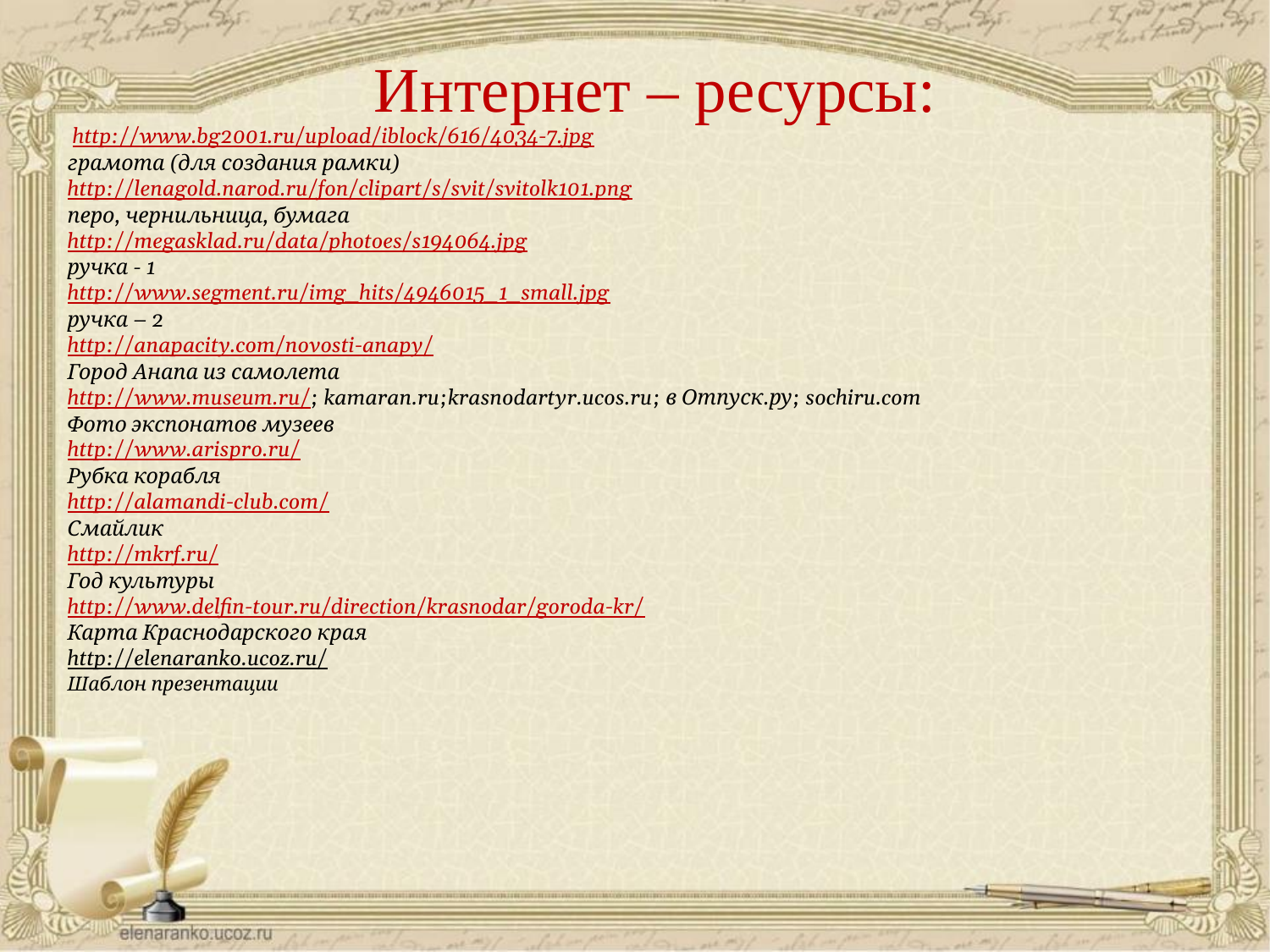

Интернет – ресурсы:
 http://www.bg2001.ru/upload/iblock/616/4034-7.jpg
грамота (для создания рамки)
http://lenagold.narod.ru/fon/clipart/s/svit/svitolk101.png
перо, чернильница, бумага
http://megasklad.ru/data/photoes/s194064.jpg
ручка - 1
http://www.segment.ru/img_hits/4946015_1_small.jpg
ручка – 2
http://anapacity.com/novosti-anapy/
Город Анапа из самолета
http://www.museum.ru/; kamaran.ru;krasnodartyr.ucos.ru; в Отпуск.ру; sochiru.com
Фото экспонатов музеев
http://www.arispro.ru/
Рубка корабля
http://alamandi-club.com/
Смайлик
http://mkrf.ru/
Год культуры
http://www.delfin-tour.ru/direction/krasnodar/goroda-kr/
Карта Краснодарского края
http://elenaranko.ucoz.ru/
Шаблон презентации